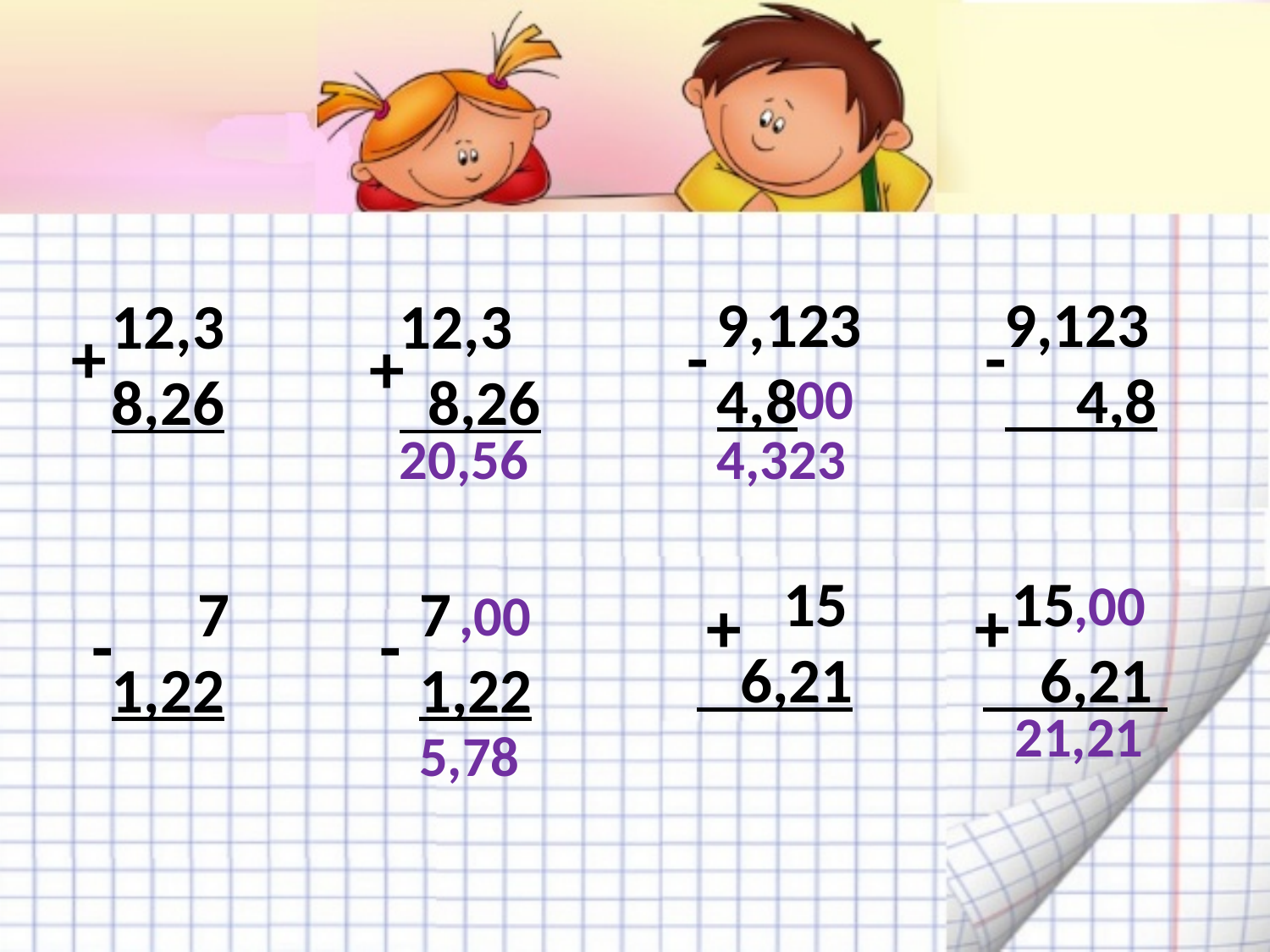

9,123
4,8
9,123
     4,8
12,3
8,26
12,3
  8,26
+
-
-
+
00
20,56
4,323
      15
   6,21
      15
        6,21
,00
      7
1,22
7
1,22
,00
+
+
-
-
21,21
5,78